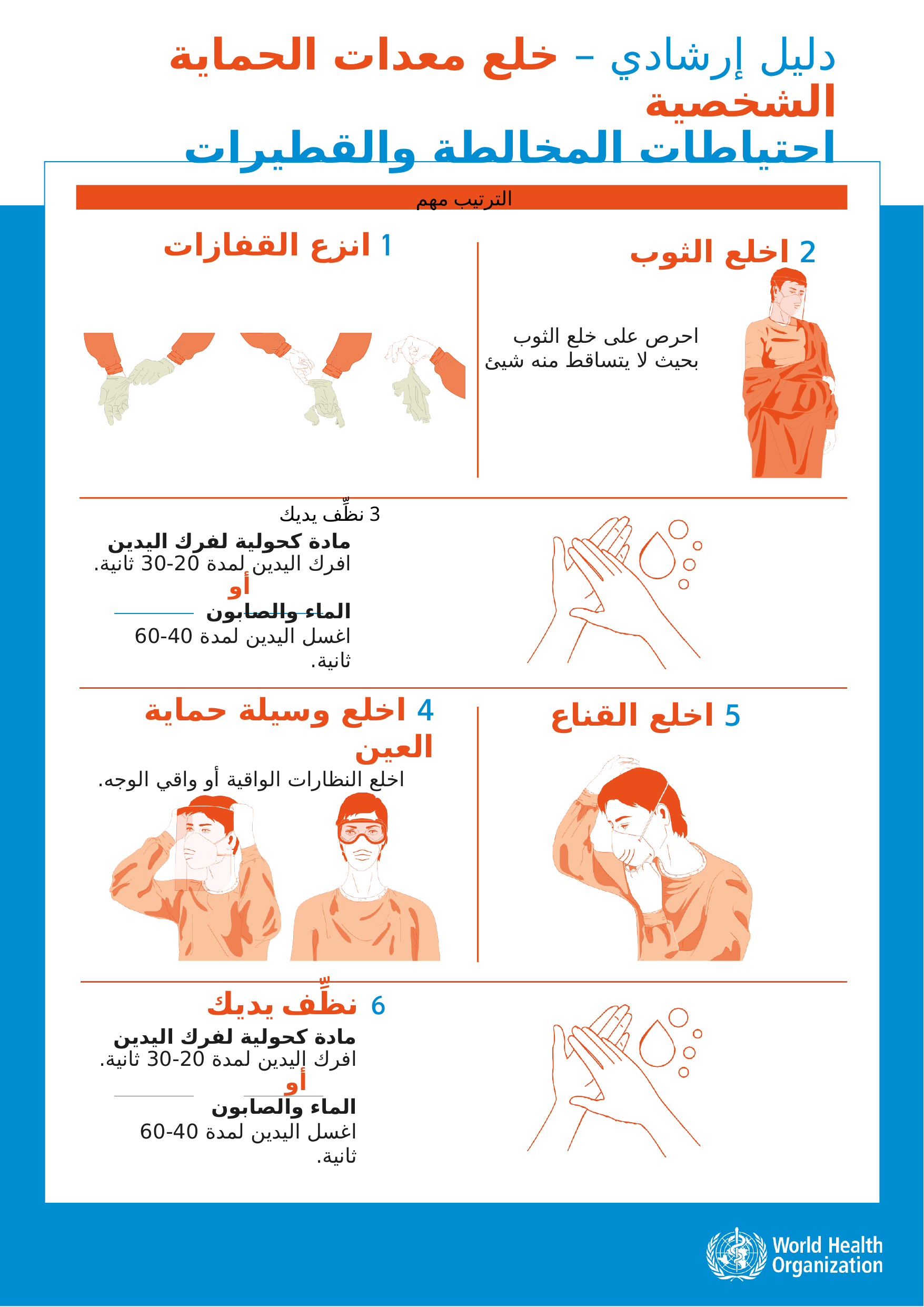

# دليل إرشادي – خلع معدات الحماية الشخصية
احتياطات المخالطة والقطيرات
الترتيب مهم
1 انزع القفازات
2 اخلع الثوب

احرص على خلع الثوب بحيث لا يتساقط منه شيئ
3 نظِّف يديك
مادة كحولية لفرك اليدين
افرك اليدين لمدة 20-30 ثانية.
‫أو‬
الماء والصابون
اغسل اليدين لمدة 40-60 ثانية.

4 اخلع وسيلة حماية العين
اخلع النظارات الواقية أو واقي الوجه.
5 اخلع القناع

6  نظِّف يديك
مادة كحولية لفرك اليدين
افرك اليدين لمدة 20-30 ثانية.
	         ‫أو‬
الماء والصابون
اغسل اليدين لمدة 40-60 ثانية.